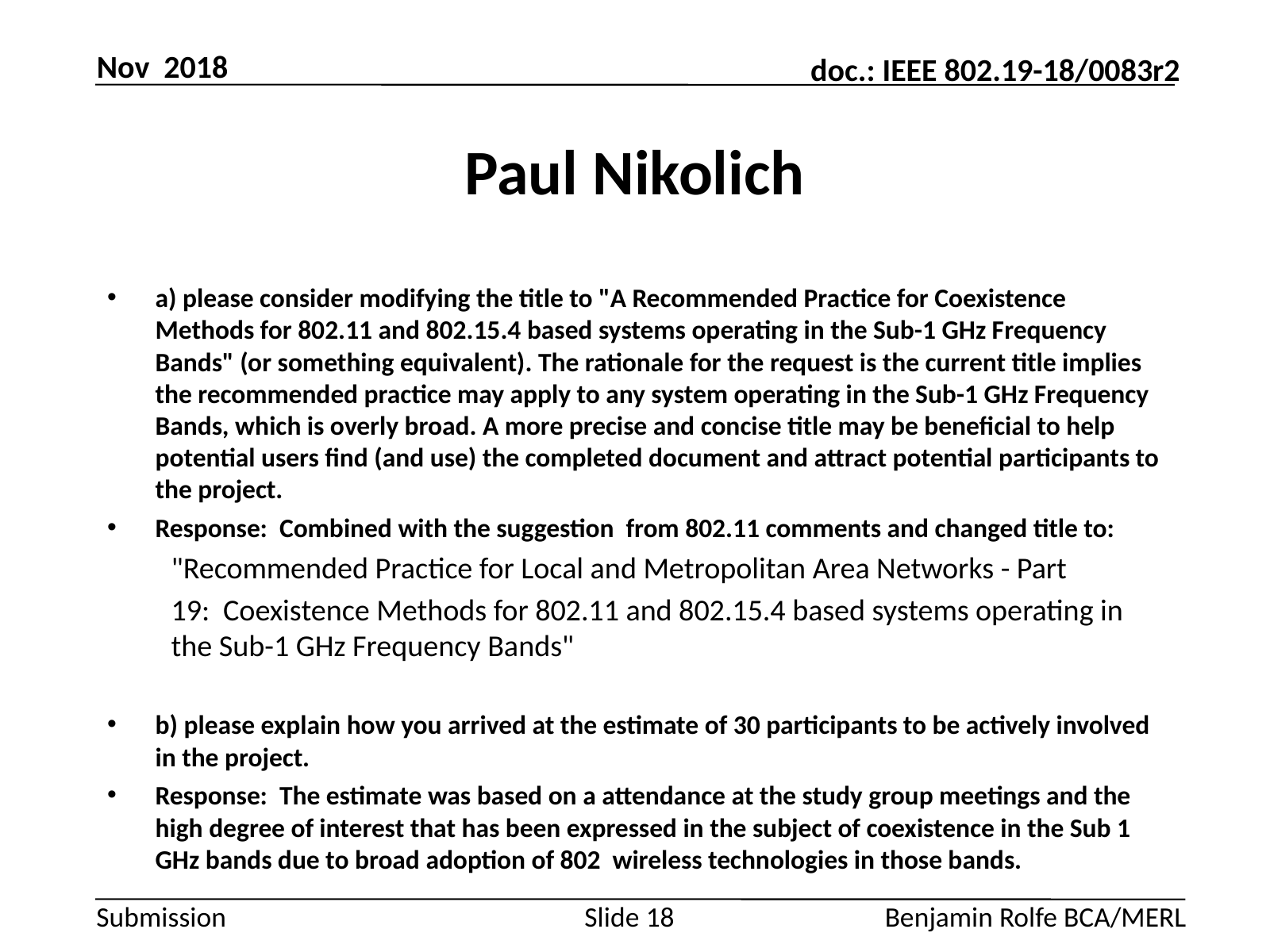

Nov  2018
# Paul Nikolich
a) please consider modifying the title to "A Recommended Practice for Coexistence Methods for 802.11 and 802.15.4 based systems operating in the Sub-1 GHz Frequency Bands" (or something equivalent). The rationale for the request is the current title implies the recommended practice may apply to any system operating in the Sub-1 GHz Frequency Bands, which is overly broad. A more precise and concise title may be beneficial to help potential users find (and use) the completed document and attract potential participants to the project.
Response:  Combined with the suggestion  from 802.11 comments and changed title to:
"Recommended Practice for Local and Metropolitan Area Networks - Part
19:  Coexistence Methods for 802.11 and 802.15.4 based systems operating in the Sub-1 GHz Frequency Bands"

b) please explain how you arrived at the estimate of 30 participants to be actively involved in the project.
Response:  The estimate was based on a attendance at the study group meetings and the high degree of interest that has been expressed in the subject of coexistence in the Sub 1 GHz bands due to broad adoption of 802  wireless technologies in those bands.

Slide 18
Benjamin Rolfe BCA/MERL